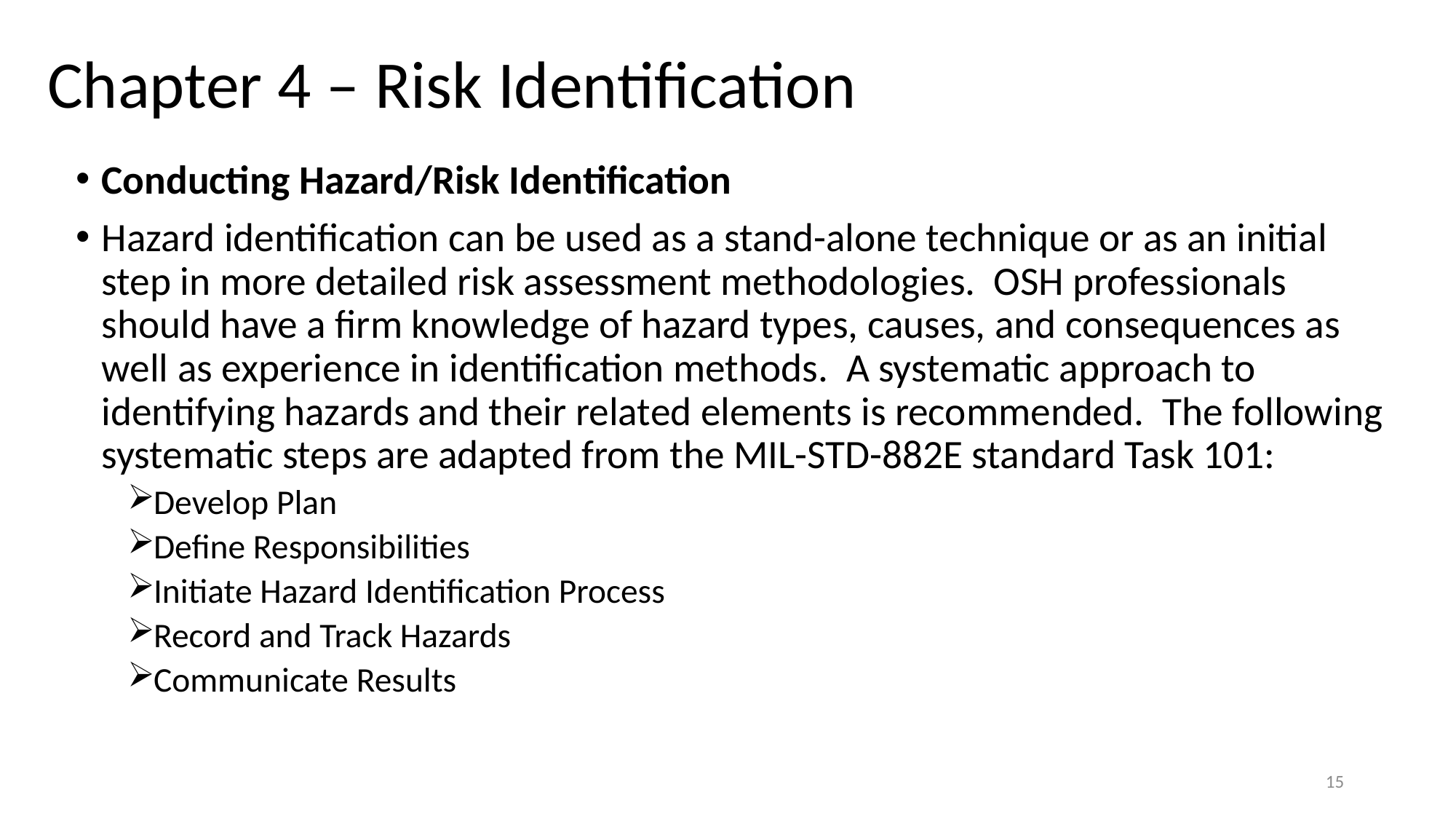

# Chapter 4 – Risk Identification
Conducting Hazard/Risk Identification
Hazard identification can be used as a stand-alone technique or as an initial step in more detailed risk assessment methodologies.  OSH professionals should have a firm knowledge of hazard types, causes, and consequences as well as experience in identification methods.  A systematic approach to identifying hazards and their related elements is recommended.  The following systematic steps are adapted from the MIL-STD-882E standard Task 101:
Develop Plan
Define Responsibilities
Initiate Hazard Identification Process
Record and Track Hazards
Communicate Results
15